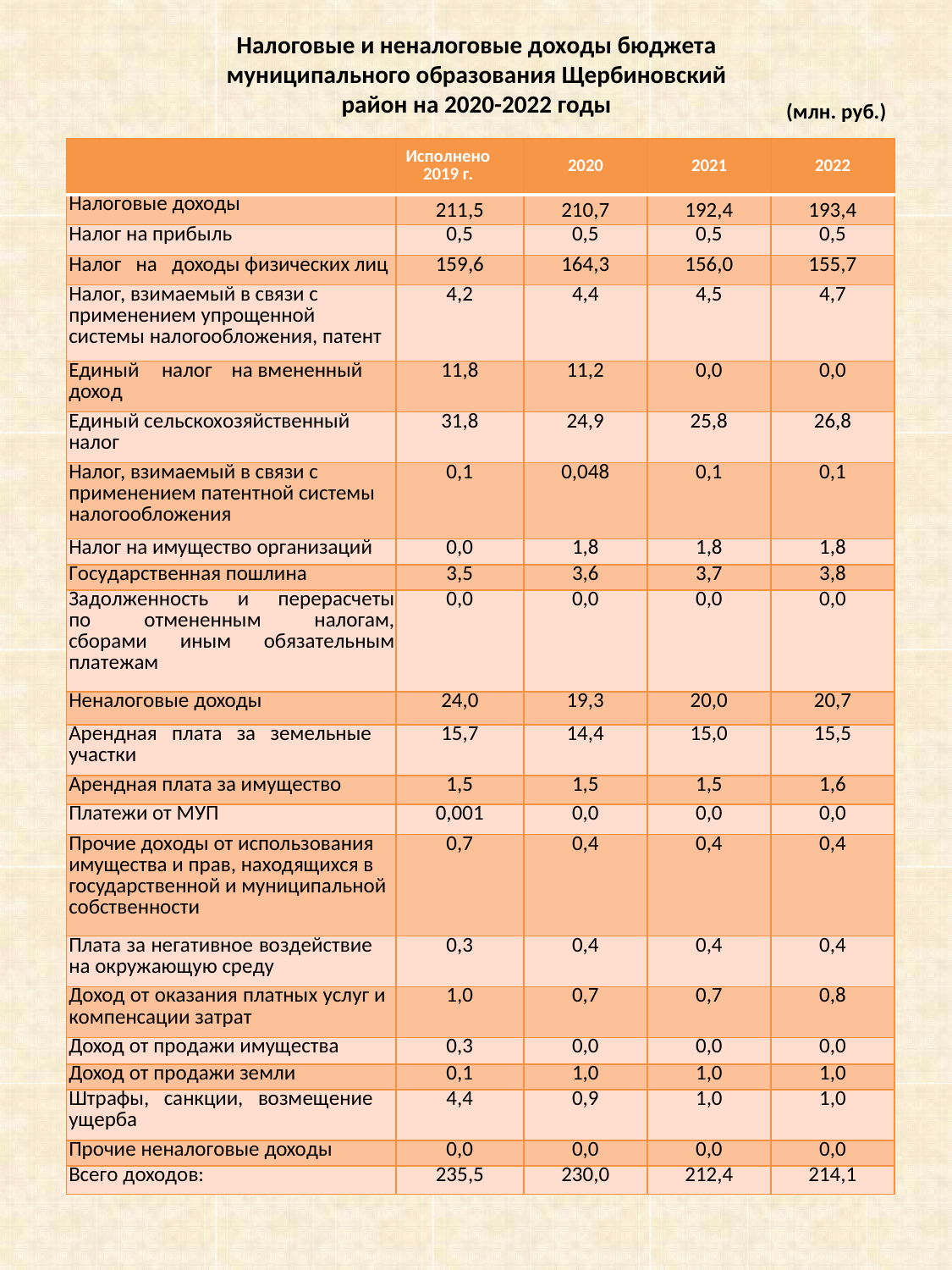

Налоговые и неналоговые доходы бюджета муниципального образования Щербиновский район на 2020-2022 годы
(млн. руб.)
|  | Исполнено 2019 г. | 2020 | 2021 | 2022 |
| --- | --- | --- | --- | --- |
| Налоговые доходы | 211,5 | 210,7 | 192,4 | 193,4 |
| Налог на прибыль | 0,5 | 0,5 | 0,5 | 0,5 |
| Налог на доходы физических лиц | 159,6 | 164,3 | 156,0 | 155,7 |
| Налог, взимаемый в связи с применением упрощенной системы налогообложения, патент | 4,2 | 4,4 | 4,5 | 4,7 |
| Единый налог на вмененный доход | 11,8 | 11,2 | 0,0 | 0,0 |
| Единый сельскохозяйственный налог | 31,8 | 24,9 | 25,8 | 26,8 |
| Налог, взимаемый в связи с применением патентной системы налогообложения | 0,1 | 0,048 | 0,1 | 0,1 |
| Налог на имущество организаций | 0,0 | 1,8 | 1,8 | 1,8 |
| Государственная пошлина | 3,5 | 3,6 | 3,7 | 3,8 |
| Задолженность и перерасчеты по отмененным налогам, сборами иным обязательным платежам | 0,0 | 0,0 | 0,0 | 0,0 |
| Неналоговые доходы | 24,0 | 19,3 | 20,0 | 20,7 |
| Арендная плата за земельные участки | 15,7 | 14,4 | 15,0 | 15,5 |
| Арендная плата за имущество | 1,5 | 1,5 | 1,5 | 1,6 |
| Платежи от МУП | 0,001 | 0,0 | 0,0 | 0,0 |
| Прочие доходы от использования имущества и прав, находящихся в государственной и муниципальной собственности | 0,7 | 0,4 | 0,4 | 0,4 |
| Плата за негативное воздействие на окружающую среду | 0,3 | 0,4 | 0,4 | 0,4 |
| Доход от оказания платных услуг и компенсации затрат | 1,0 | 0,7 | 0,7 | 0,8 |
| Доход от продажи имущества | 0,3 | 0,0 | 0,0 | 0,0 |
| Доход от продажи земли | 0,1 | 1,0 | 1,0 | 1,0 |
| Штрафы, санкции, возмещение ущерба | 4,4 | 0,9 | 1,0 | 1,0 |
| Прочие неналоговые доходы | 0,0 | 0,0 | 0,0 | 0,0 |
| Всего доходов: | 235,5 | 230,0 | 212,4 | 214,1 |